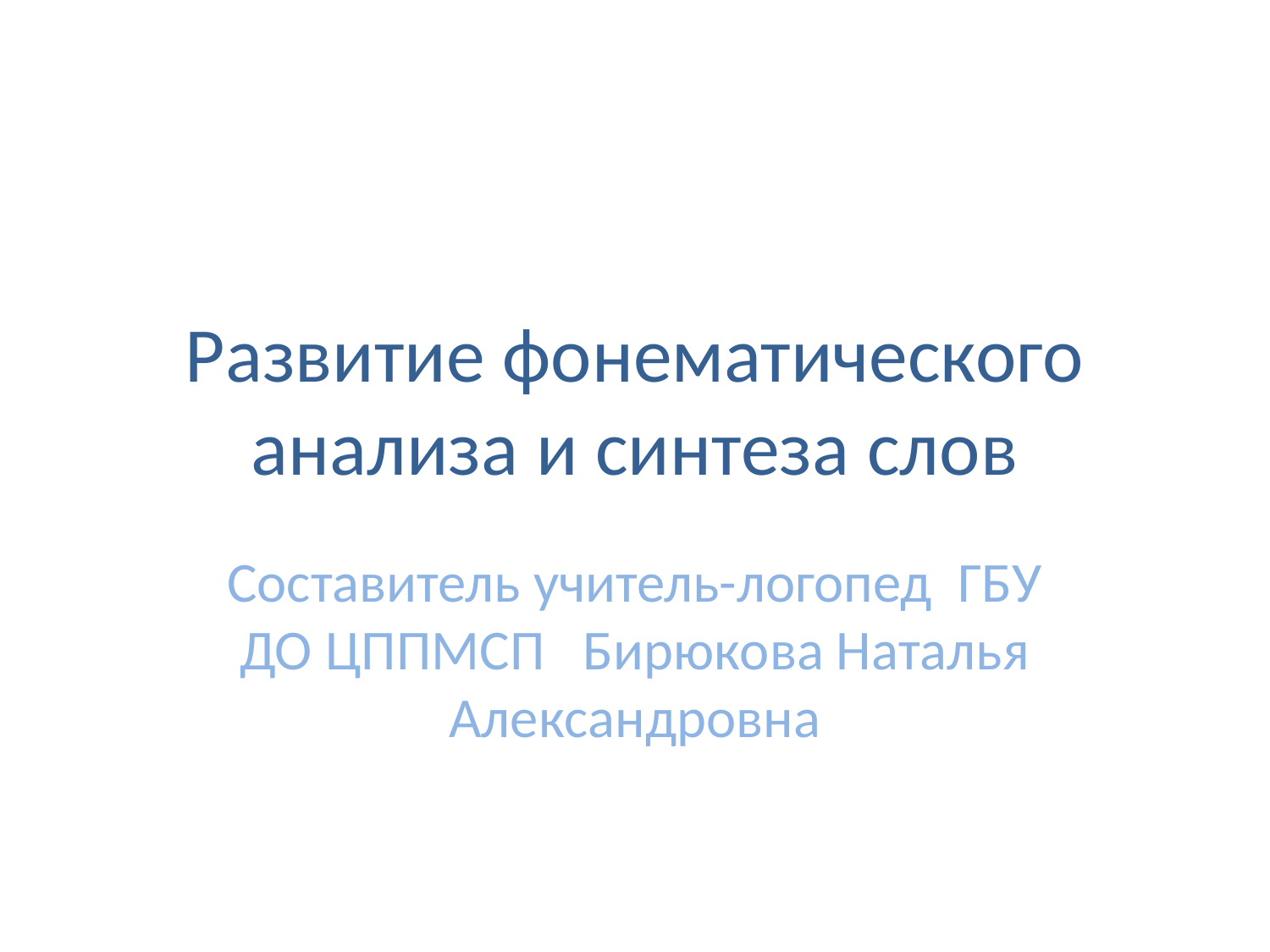

# Развитие фонематического анализа и синтеза слов
Составитель учитель-логопед  ГБУ ДО ЦППМСП   Бирюкова Наталья Александровна